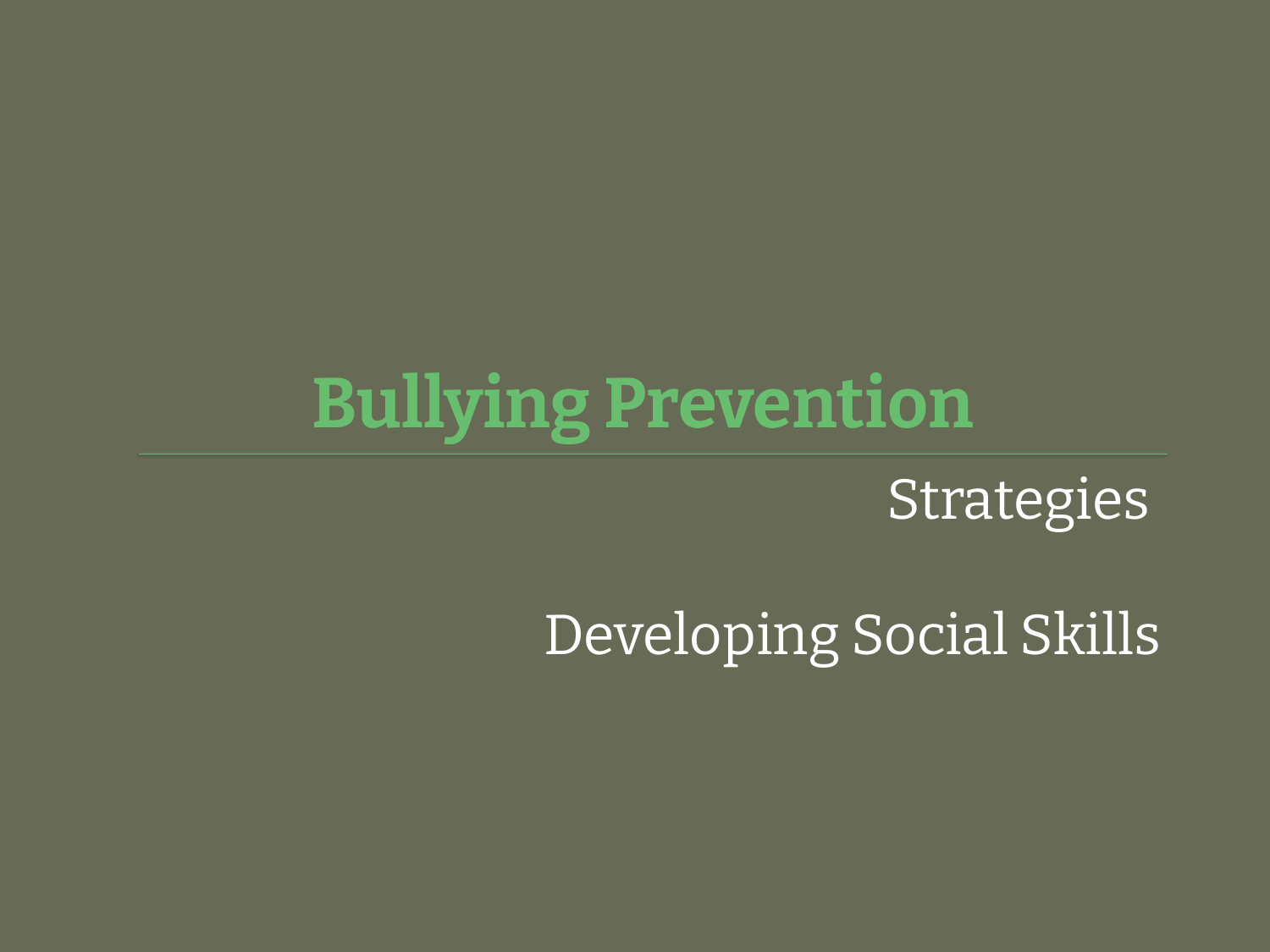

# Bullying Prevention
Strategies

Developing Social Skills